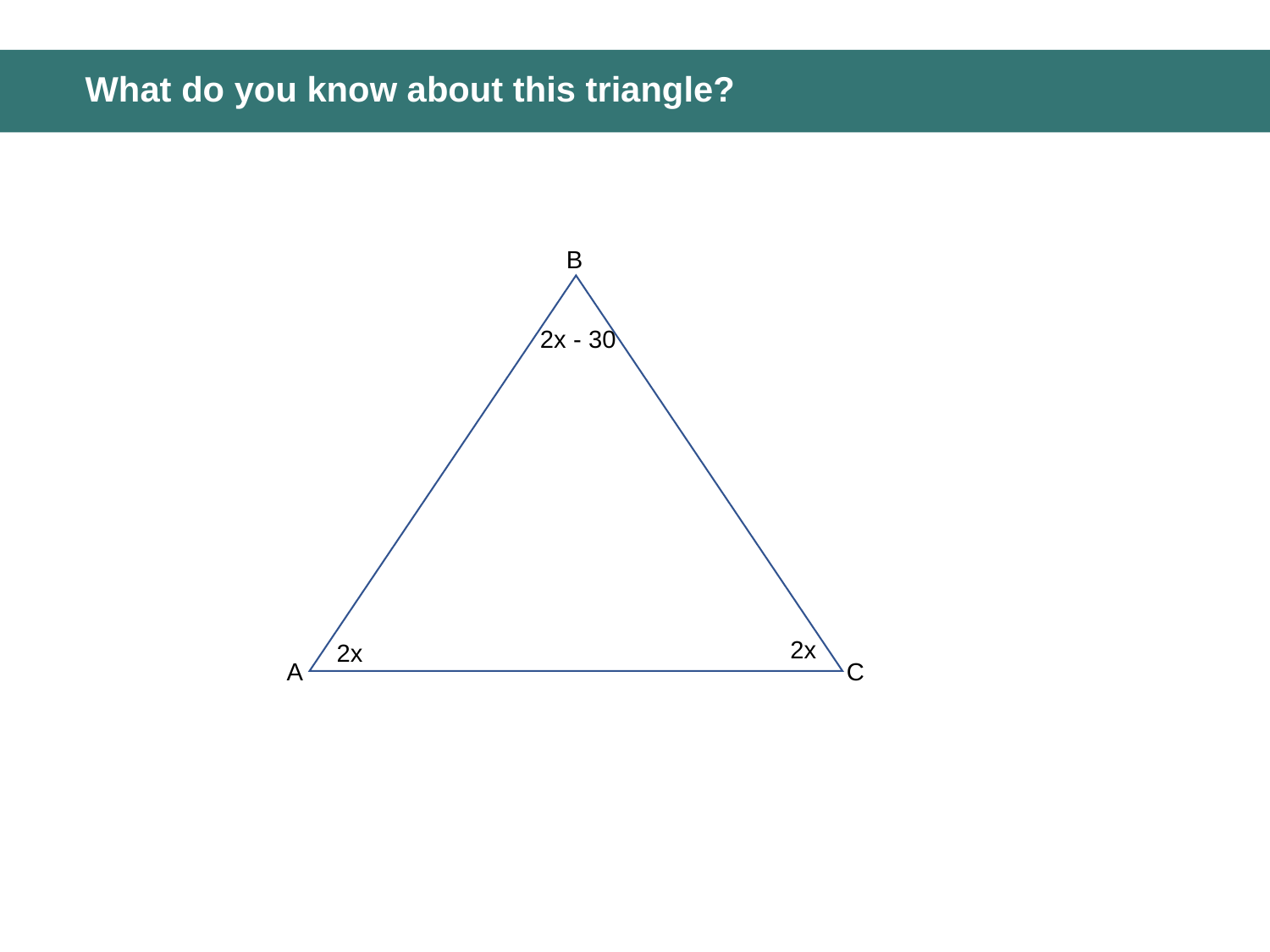

# What do you know about this triangle?
B

2x - 30
2x
2x
A
C